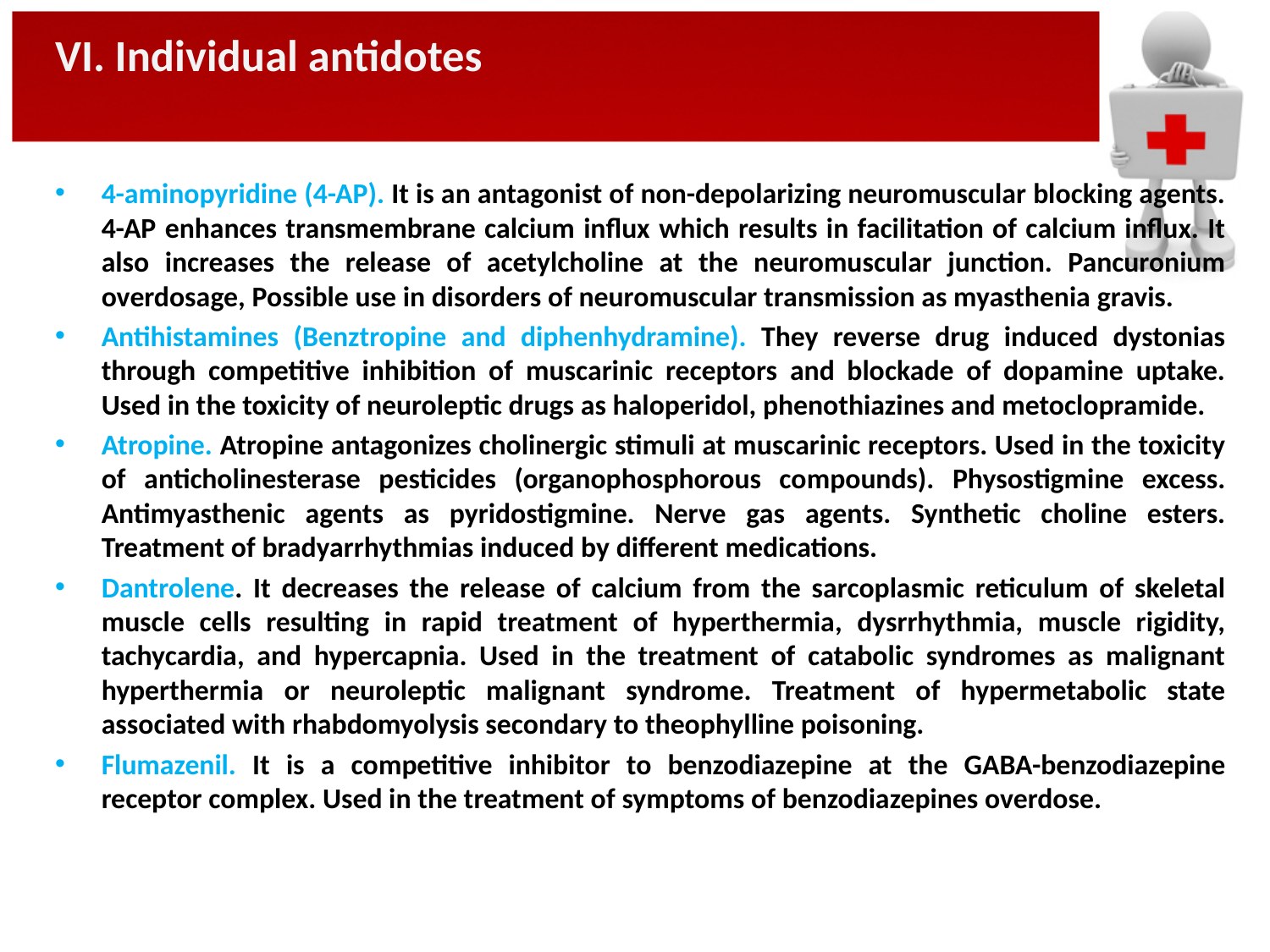

VI. Individual antidotes

4-aminopyridine (4-AP). It is an antagonist of non-depolarizing neuromuscular blocking agents. 4-AP enhances transmembrane calcium influx which results in facilitation of calcium influx. It also increases the release of acetylcholine at the neuromuscular junction. Pancuronium overdosage, Possible use in disorders of neuromuscular transmission as myasthenia gravis.
Antihistamines (Benztropine and diphenhydramine). They reverse drug induced dystonias through competitive inhibition of muscarinic receptors and blockade of dopamine uptake. Used in the toxicity of neuroleptic drugs as haloperidol, phenothiazines and metoclopramide.
Atropine. Atropine antagonizes cholinergic stimuli at muscarinic receptors. Used in the toxicity of anticholinesterase pesticides (organophosphorous compounds). Physostigmine excess. Antimyasthenic agents as pyridostigmine. Nerve gas agents. Synthetic choline esters. Treatment of bradyarrhythmias induced by different medications.
Dantrolene. It decreases the release of calcium from the sarcoplasmic reticulum of skeletal muscle cells resulting in rapid treatment of hyperthermia, dysrrhythmia, muscle rigidity, tachycardia, and hypercapnia. Used in the treatment of catabolic syndromes as malignant hyperthermia or neuroleptic malignant syndrome. Treatment of hypermetabolic state associated with rhabdomyolysis secondary to theophylline poisoning.
Flumazenil. It is a competitive inhibitor to benzodiazepine at the GABA-benzodiazepine receptor complex. Used in the treatment of symptoms of benzodiazepines overdose.